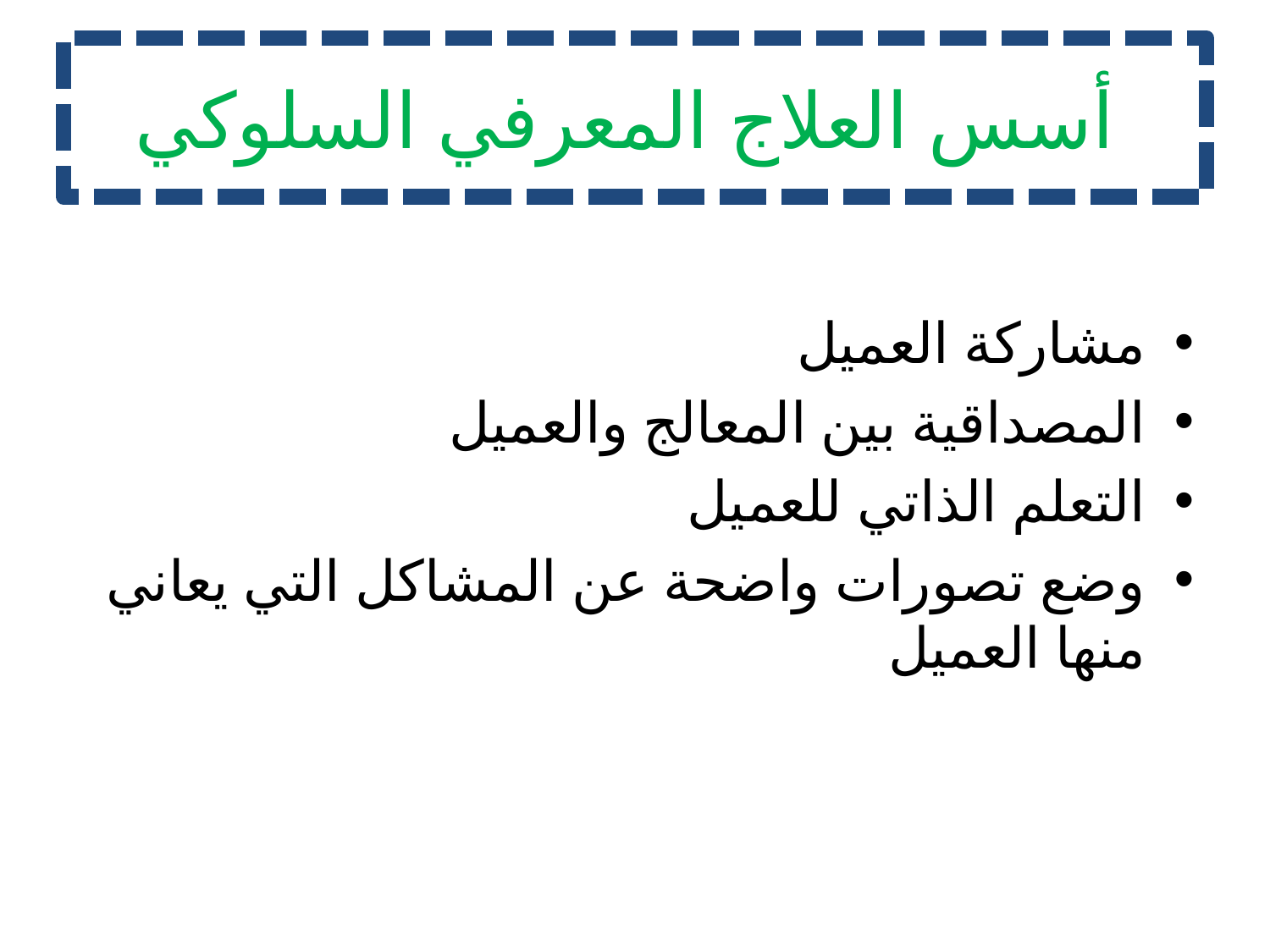

# أسس العلاج المعرفي السلوكي

مشاركة العميل
المصداقية بين المعالج والعميل
التعلم الذاتي للعميل
وضع تصورات واضحة عن المشاكل التي يعاني منها العميل